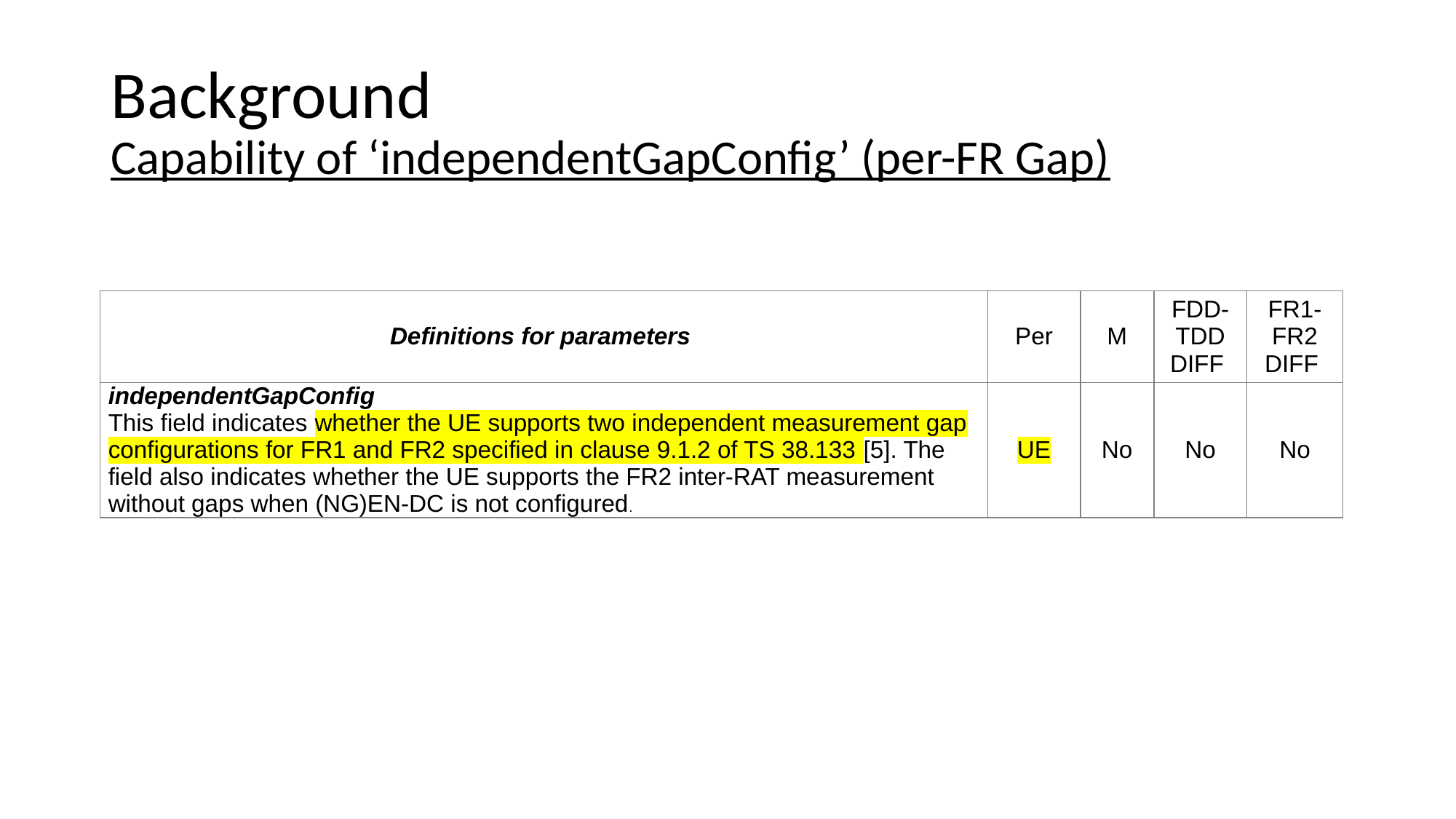

# Background Capability of ‘independentGapConfig’ (per-FR Gap)
| Definitions for parameters | Per | M | FDD-TDD DIFF | FR1-FR2 DIFF |
| --- | --- | --- | --- | --- |
| independentGapConfig This field indicates whether the UE supports two independent measurement gap configurations for FR1 and FR2 specified in clause 9.1.2 of TS 38.133 [5]. The field also indicates whether the UE supports the FR2 inter-RAT measurement without gaps when (NG)EN-DC is not configured. | UE | No | No | No |